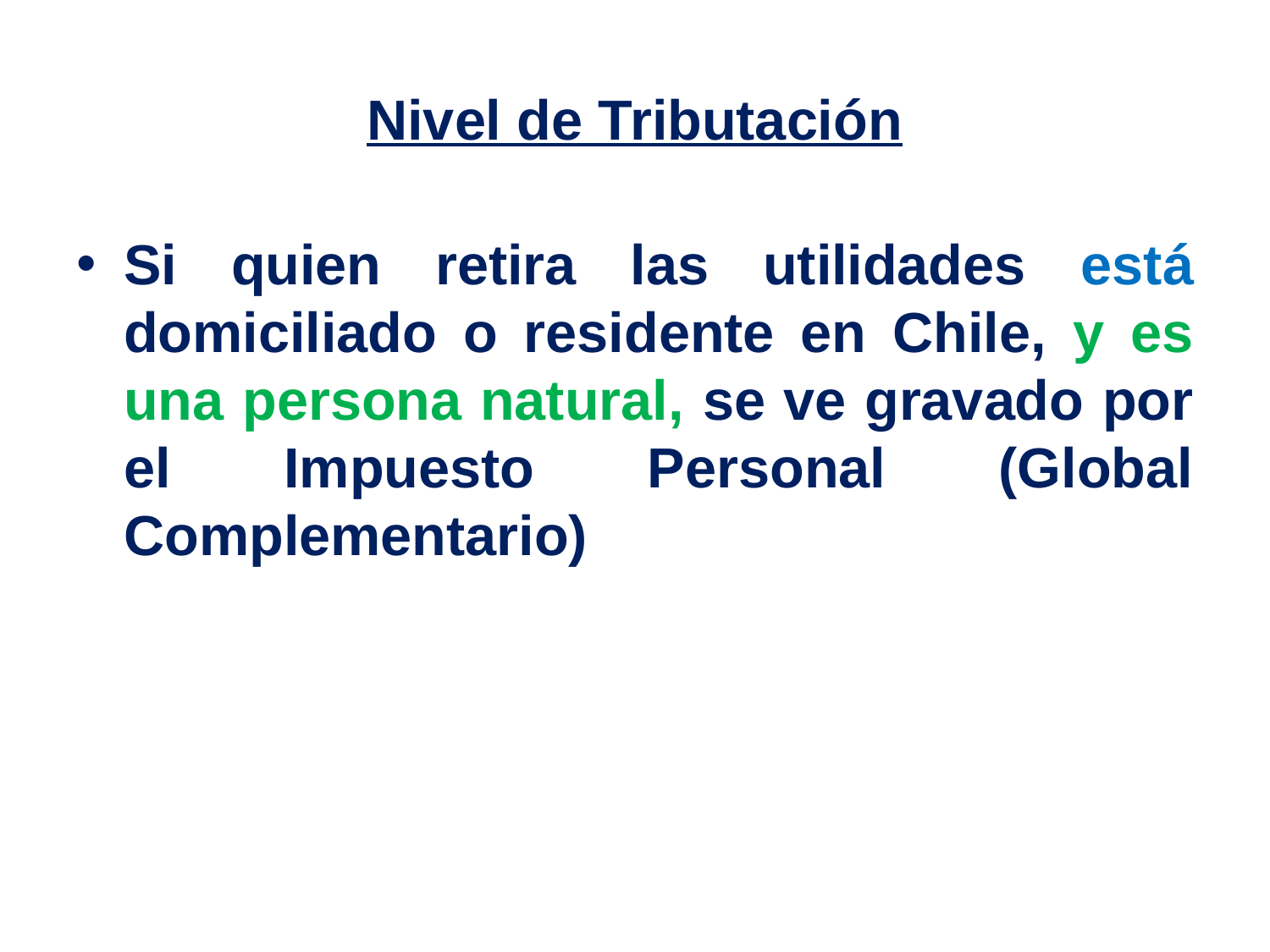

# Nivel de Tributación
Si quien retira las utilidades está domiciliado o residente en Chile, y es una persona natural, se ve gravado por el Impuesto Personal (Global Complementario)